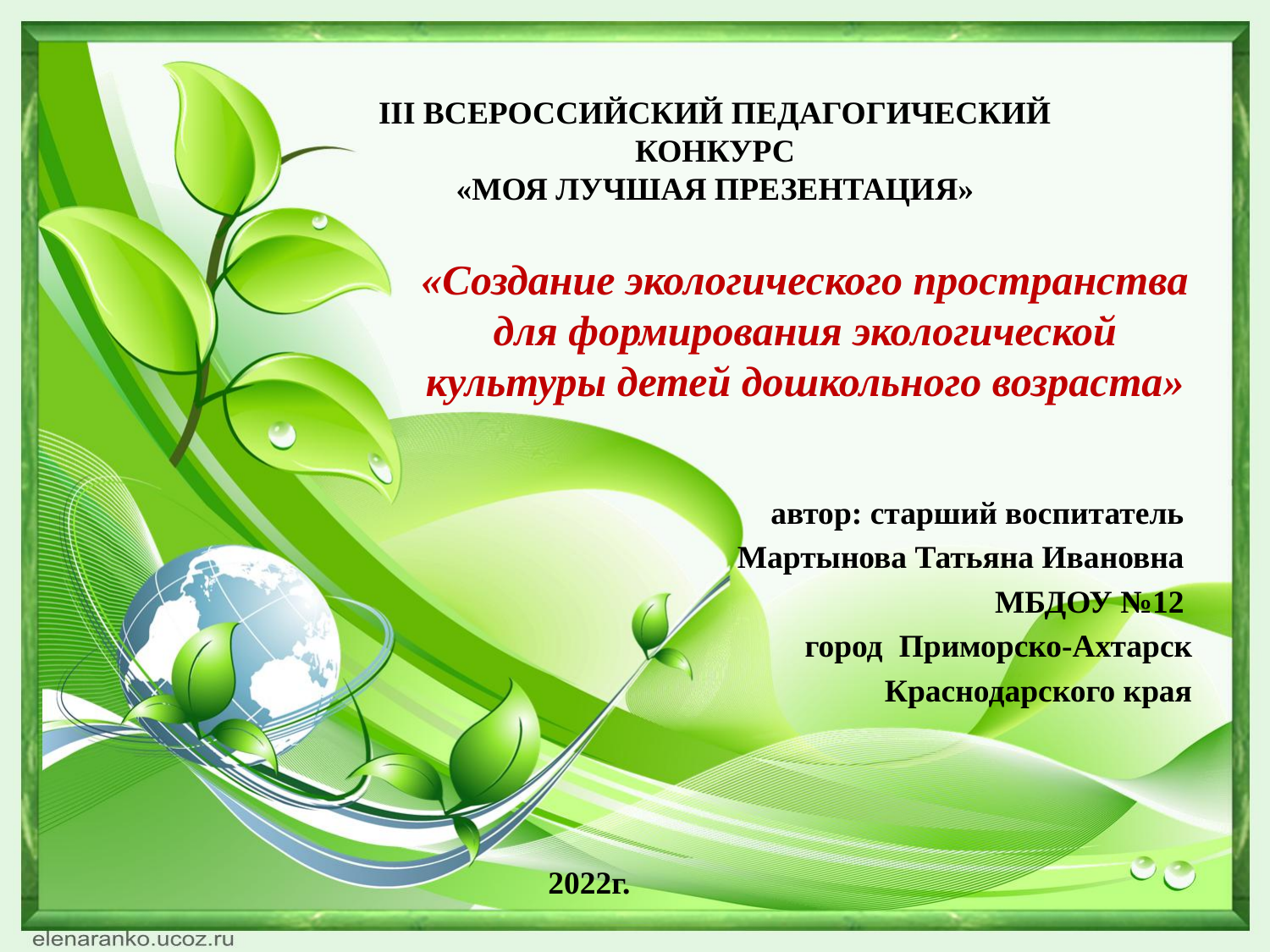

III ВСЕРОССИЙСКИЙ ПЕДАГОГИЧЕСКИЙ КОНКУРС
«МОЯ ЛУЧШАЯ ПРЕЗЕНТАЦИЯ»
«Создание экологического пространства для формирования экологической культуры детей дошкольного возраста»
автор: старший воспитатель
Мартынова Татьяна Ивановна
 МБДОУ №12
город  Приморско-Ахтарск
Краснодарского края
2022г.